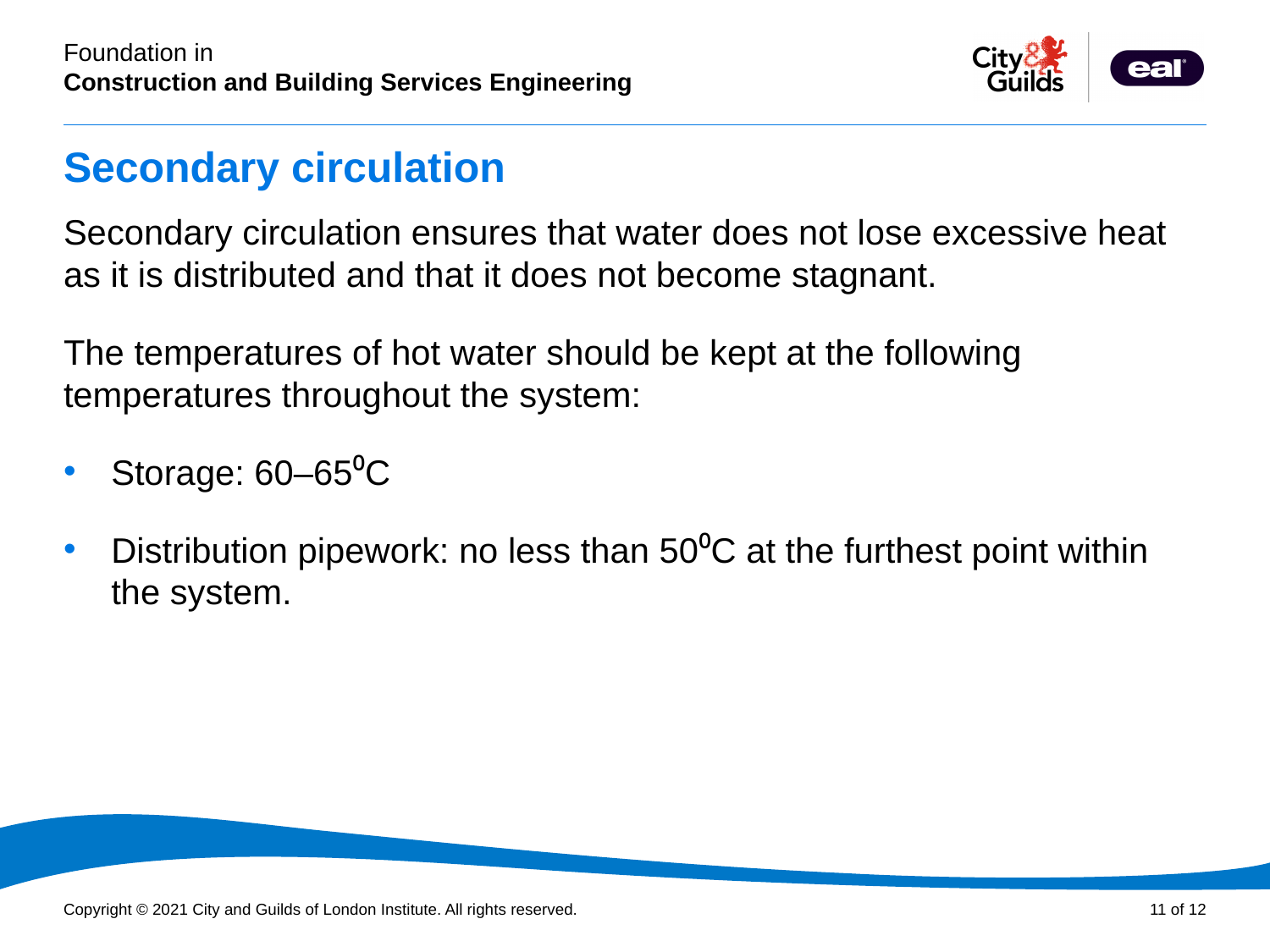

# Secondary circulation
Secondary circulation ensures that water does not lose excessive heat as it is distributed and that it does not become stagnant.
The temperatures of hot water should be kept at the following temperatures throughout the system:
Storage: 60–65⁰C
Distribution pipework: no less than 50⁰C at the furthest point within
the system.